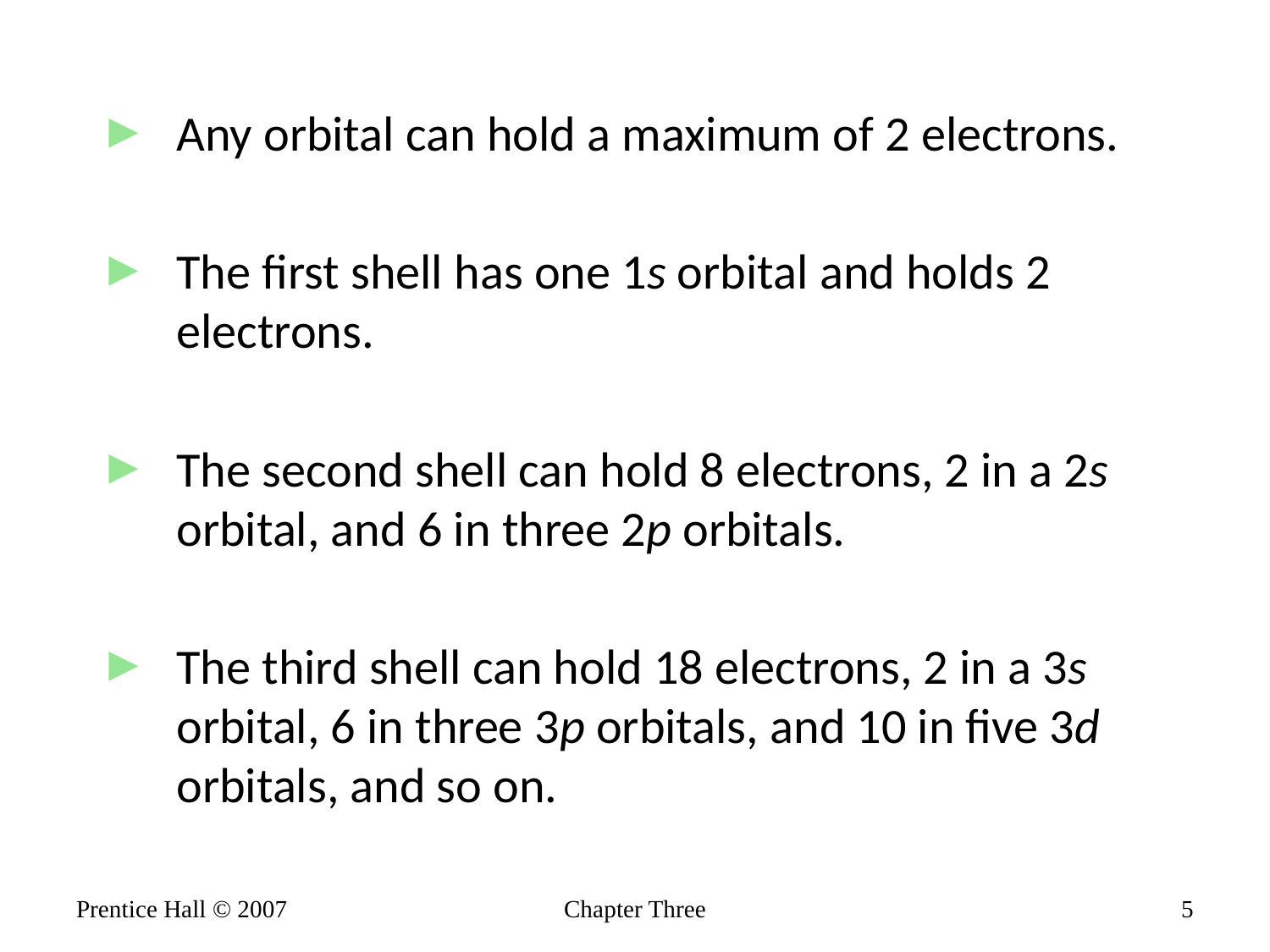

Any orbital can hold a maximum of 2 electrons.

The first shell has one 1s orbital and holds 2 electrons.

The second shell can hold 8 electrons, 2 in a 2s orbital, and 6 in three 2p orbitals.

The third shell can hold 18 electrons, 2 in a 3s orbital, 6 in three 3p orbitals, and 10 in five 3d orbitals, and so on.
Prentice Hall © 2007
Chapter Three
5